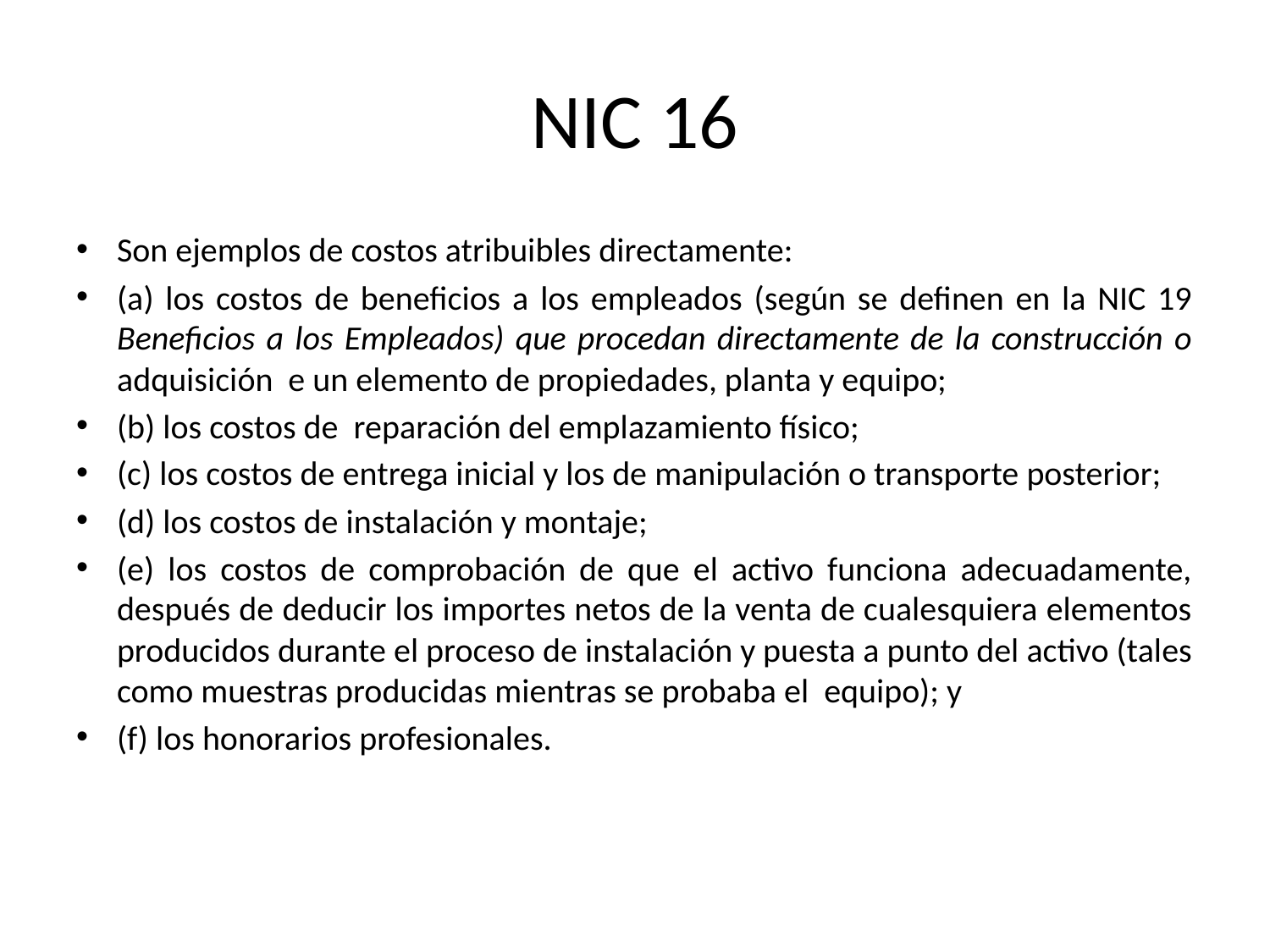

# NIC 16
Son ejemplos de costos atribuibles directamente:
(a) los costos de beneficios a los empleados (según se definen en la NIC 19 Beneficios a los Empleados) que procedan directamente de la construcción o adquisición  e un elemento de propiedades, planta y equipo;
(b) los costos de  reparación del emplazamiento físico;
(c) los costos de entrega inicial y los de manipulación o transporte posterior;
(d) los costos de instalación y montaje;
(e) los costos de comprobación de que el activo funciona adecuadamente, después de deducir los importes netos de la venta de cualesquiera elementos producidos durante el proceso de instalación y puesta a punto del activo (tales como muestras producidas mientras se probaba el  equipo); y
(f) los honorarios profesionales.